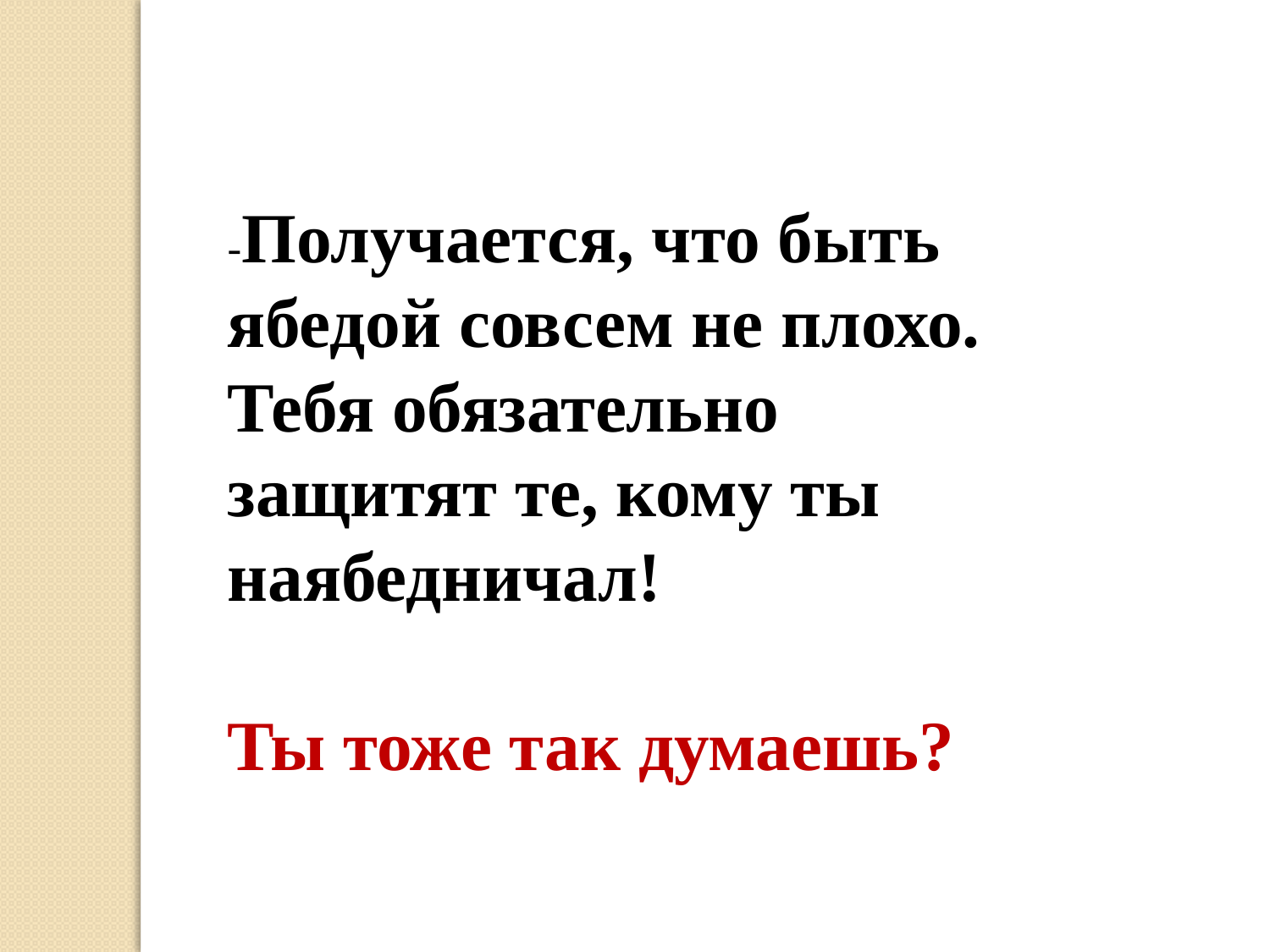

-Получается, что быть ябедой совсем не плохо. Тебя обязательно защитят те, кому ты наябедничал!

Ты тоже так думаешь?